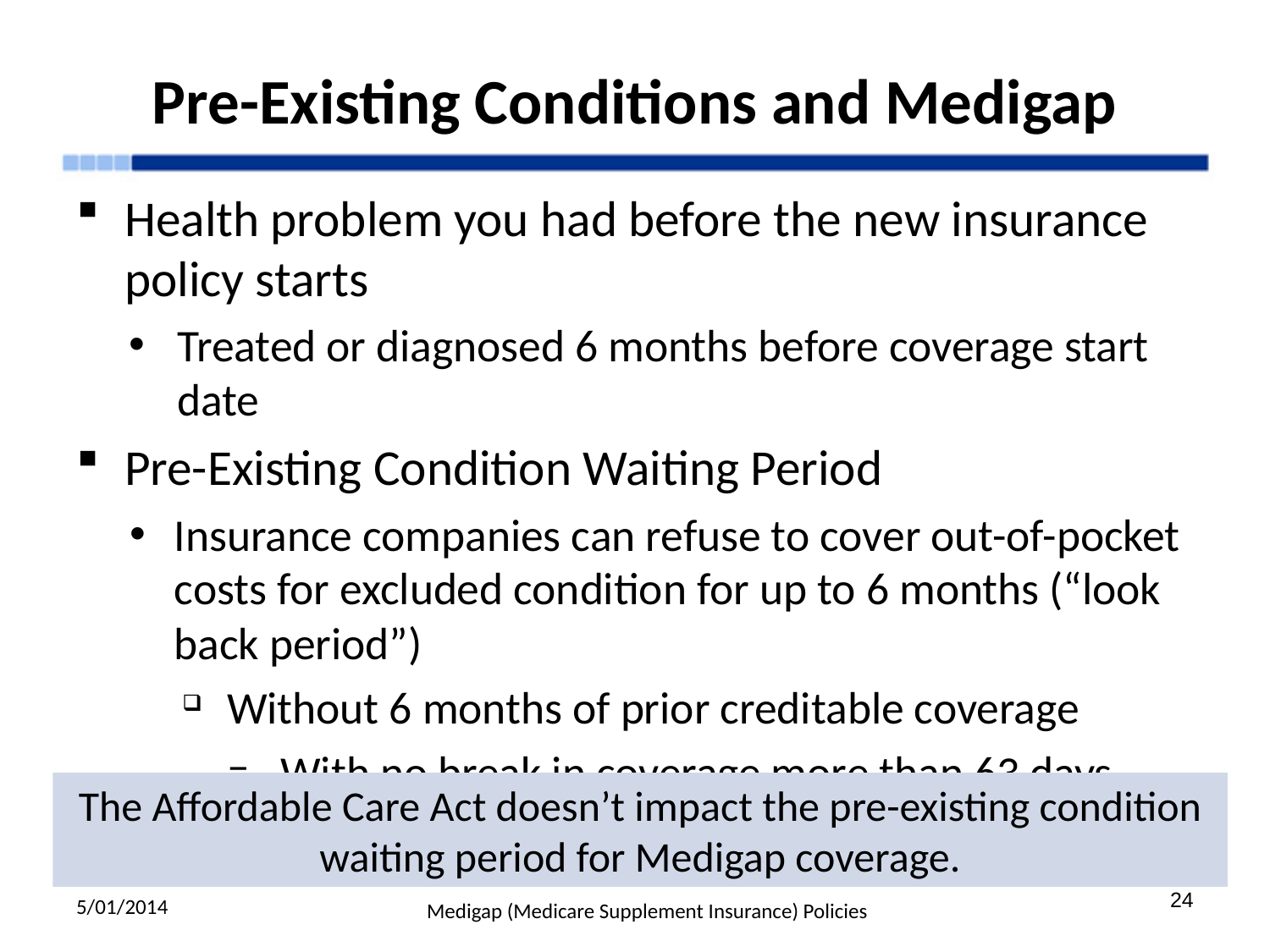

# Pre-Existing Conditions and Medigap
Health problem you had before the new insurance policy starts
Treated or diagnosed 6 months before coverage start date
Pre-Existing Condition Waiting Period
Insurance companies can refuse to cover out-of-pocket costs for excluded condition for up to 6 months (“look back period”)
Without 6 months of prior creditable coverage
With no break in coverage more than 63 days

The Affordable Care Act doesn’t impact the pre-existing condition waiting period for Medigap coverage.
5/01/2014
24
Medigap (Medicare Supplement Insurance) Policies